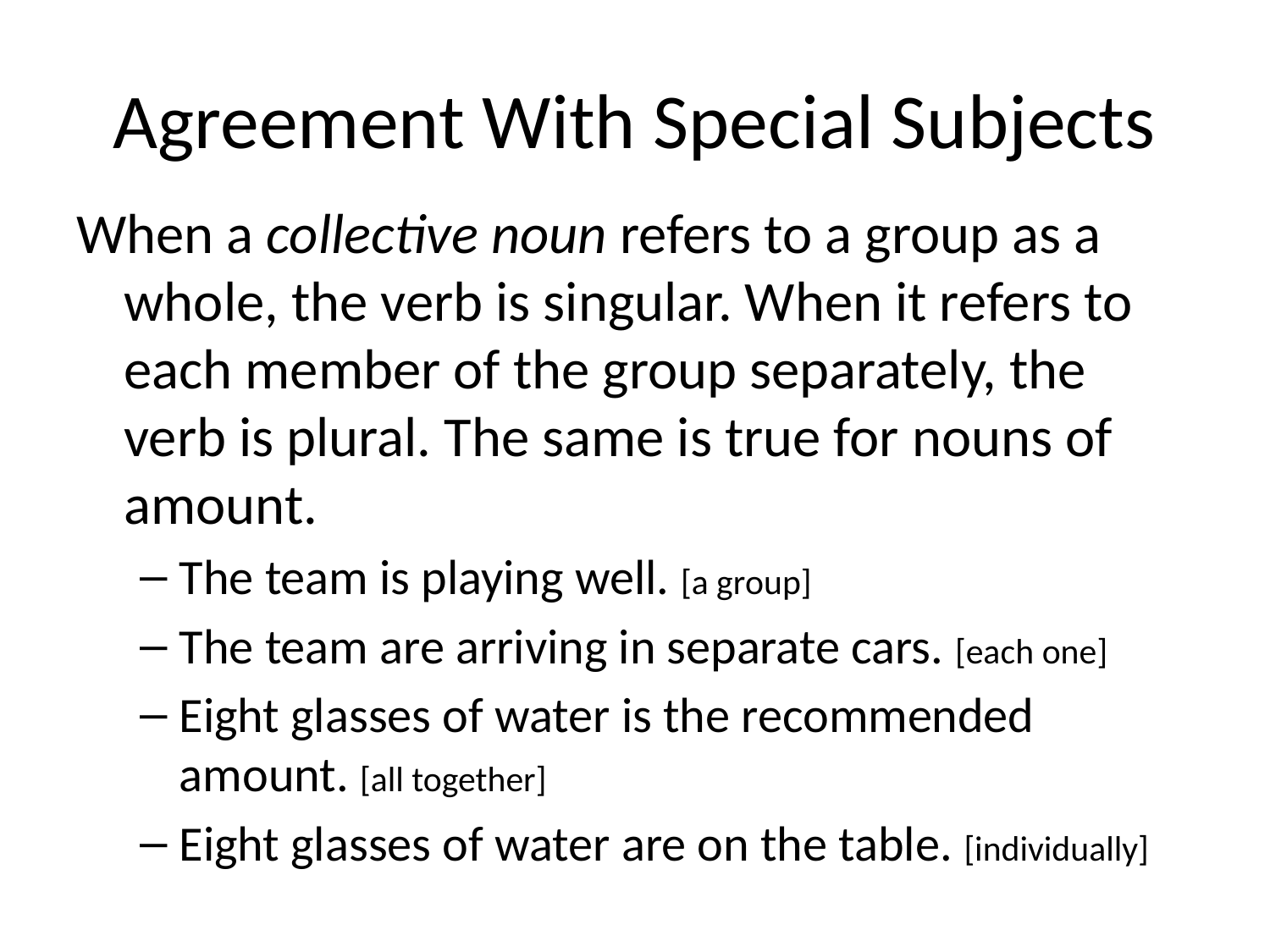

# Agreement With Special Subjects
When a collective noun refers to a group as a whole, the verb is singular. When it refers to each member of the group separately, the verb is plural. The same is true for nouns of amount.
The team is playing well. [a group]
The team are arriving in separate cars. [each one]
Eight glasses of water is the recommended amount. [all together]
Eight glasses of water are on the table. [individually]